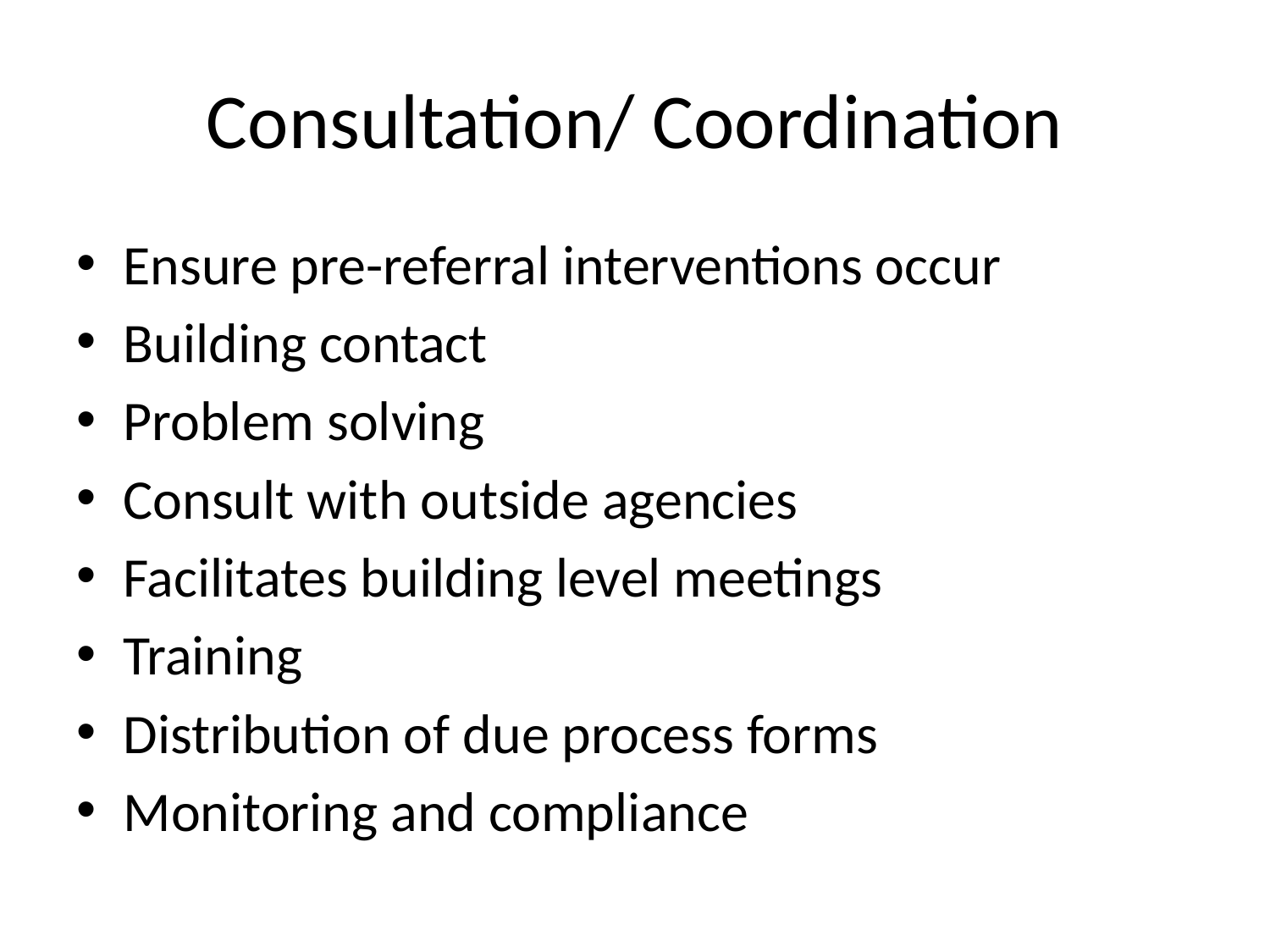

# Consultation/ Coordination
Ensure pre-referral interventions occur
Building contact
Problem solving
Consult with outside agencies
Facilitates building level meetings
Training
Distribution of due process forms
Monitoring and compliance